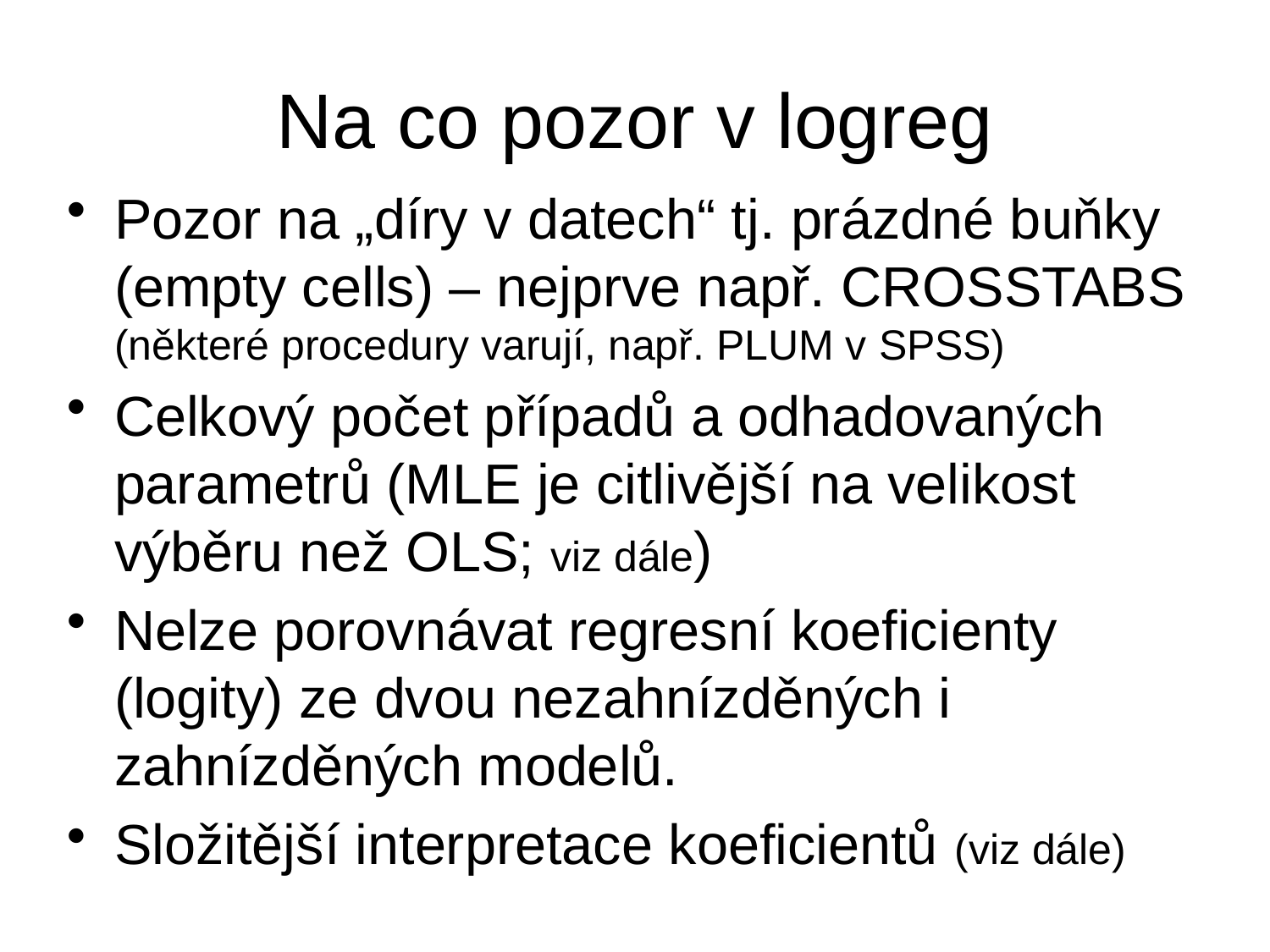

# Na co pozor v logreg
Pozor na „díry v datech“ tj. prázdné buňky (empty cells) – nejprve např. CROSSTABS (některé procedury varují, např. PLUM v SPSS)
Celkový počet případů a odhadovaných parametrů (MLE je citlivější na velikost výběru než OLS; viz dále)
Nelze porovnávat regresní koeficienty (logity) ze dvou nezahnízděných i zahnízděných modelů.
Složitější interpretace koeficientů (viz dále)